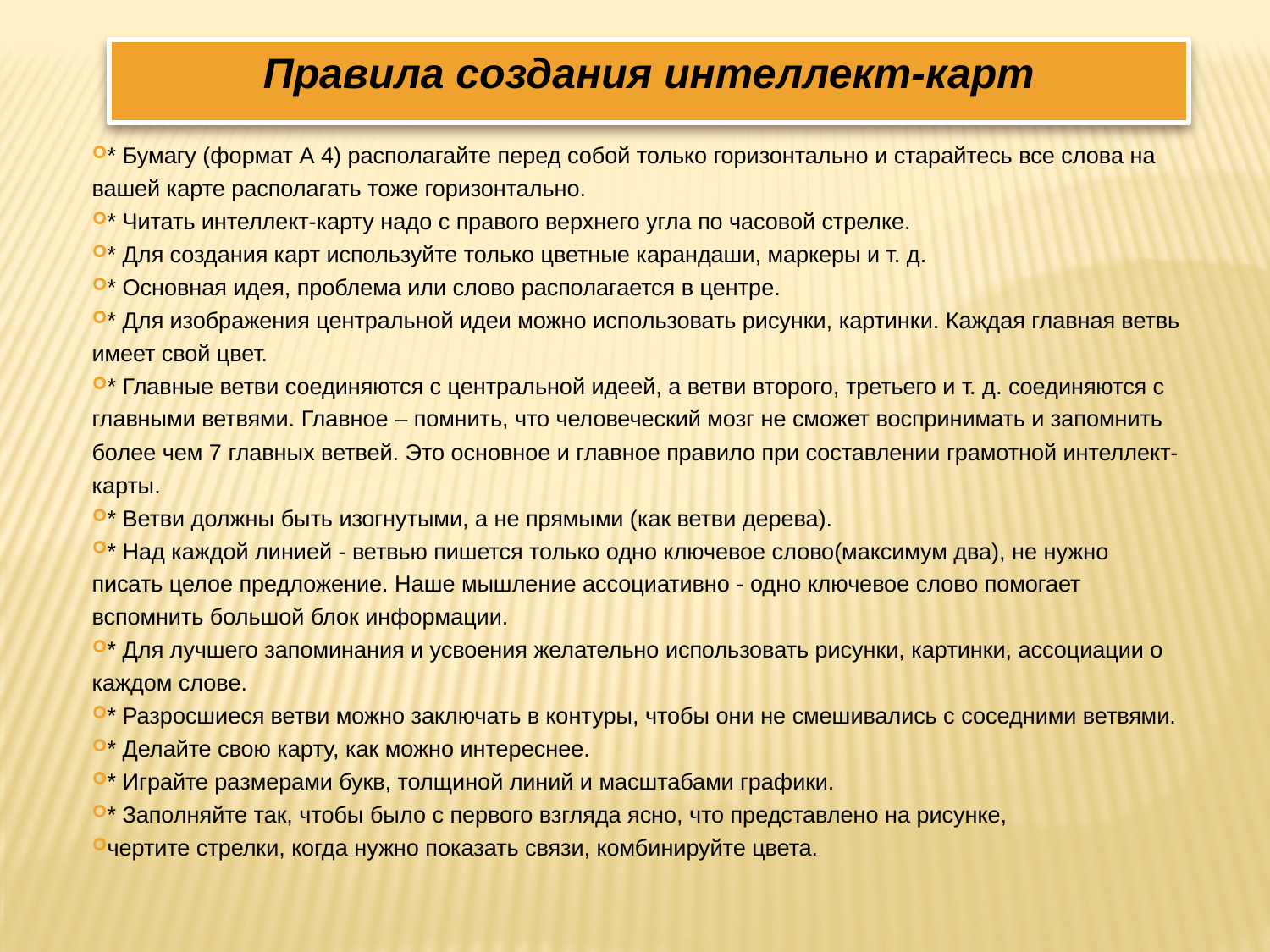

Правила создания интеллект-карт
* Бумагу (формат А 4) располагайте перед собой только горизонтально и старайтесь все слова на вашей карте располагать тоже горизонтально.
* Читать интеллект-карту надо с правого верхнего угла по часовой стрелке.
* Для создания карт используйте только цветные карандаши, маркеры и т. д.
* Основная идея, проблема или слово располагается в центре.
* Для изображения центральной идеи можно использовать рисунки, картинки. Каждая главная ветвь имеет свой цвет.
* Главные ветви соединяются с центральной идеей, а ветви второго, третьего и т. д. соединяются с главными ветвями. Главное – помнить, что человеческий мозг не сможет воспринимать и запомнить более чем 7 главных ветвей. Это основное и главное правило при составлении грамотной интеллект-карты.
* Ветви должны быть изогнутыми, а не прямыми (как ветви дерева).
* Над каждой линией - ветвью пишется только одно ключевое слово(максимум два), не нужно писать целое предложение. Наше мышление ассоциативно - одно ключевое слово помогает вспомнить большой блок информации.
* Для лучшего запоминания и усвоения желательно использовать рисунки, картинки, ассоциации о каждом слове.
* Разросшиеся ветви можно заключать в контуры, чтобы они не смешивались с соседними ветвями.
* Делайте свою карту, как можно интереснее.
* Играйте размерами букв, толщиной линий и масштабами графики.
* Заполняйте так, чтобы было с первого взгляда ясно, что представлено на рисунке,
чертите стрелки, когда нужно показать связи, комбинируйте цвета.